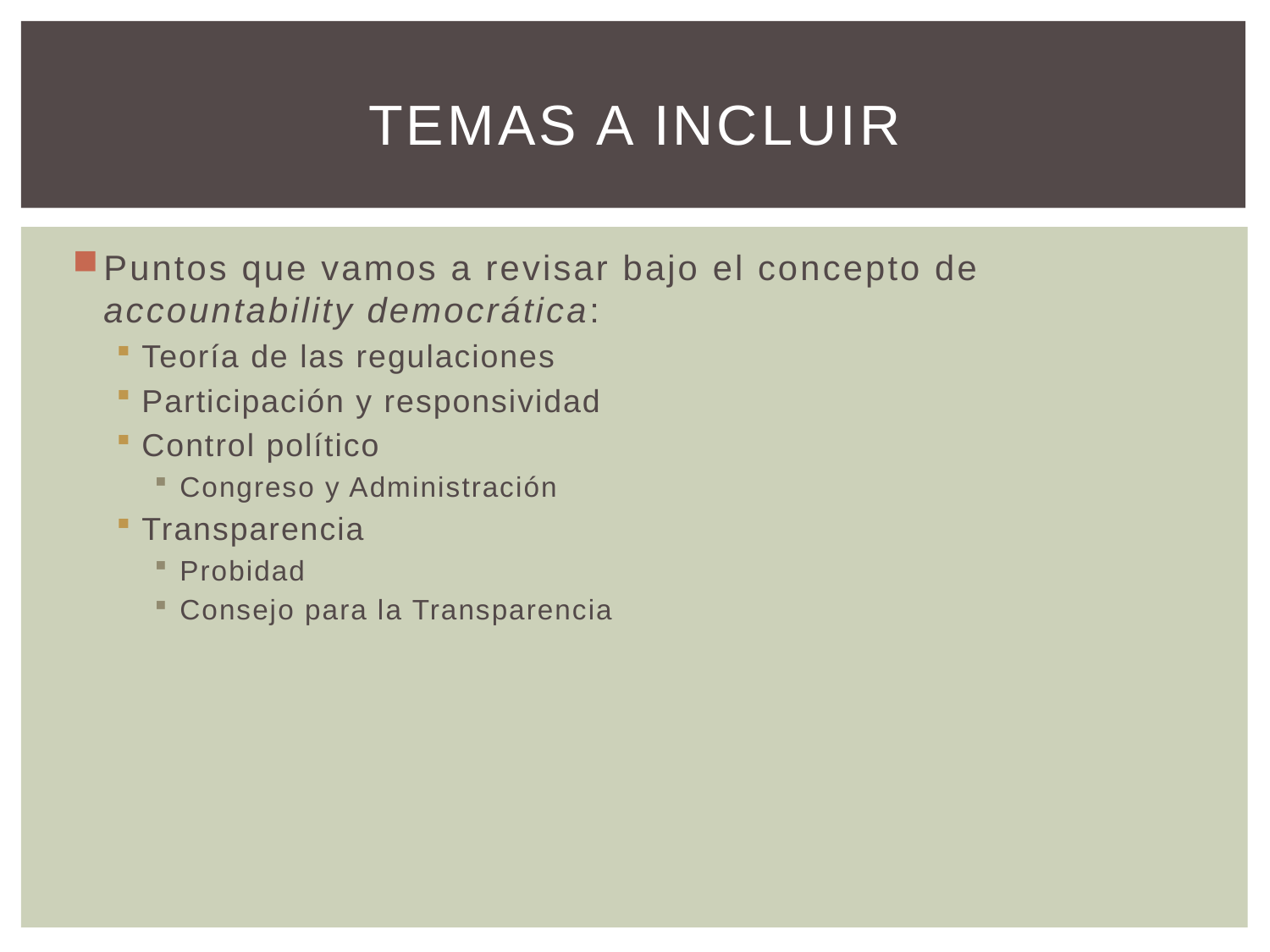

# Temas a incluir
Puntos que vamos a revisar bajo el concepto de accountability democrática:
Teoría de las regulaciones
Participación y responsividad
Control político
Congreso y Administración
Transparencia
Probidad
Consejo para la Transparencia